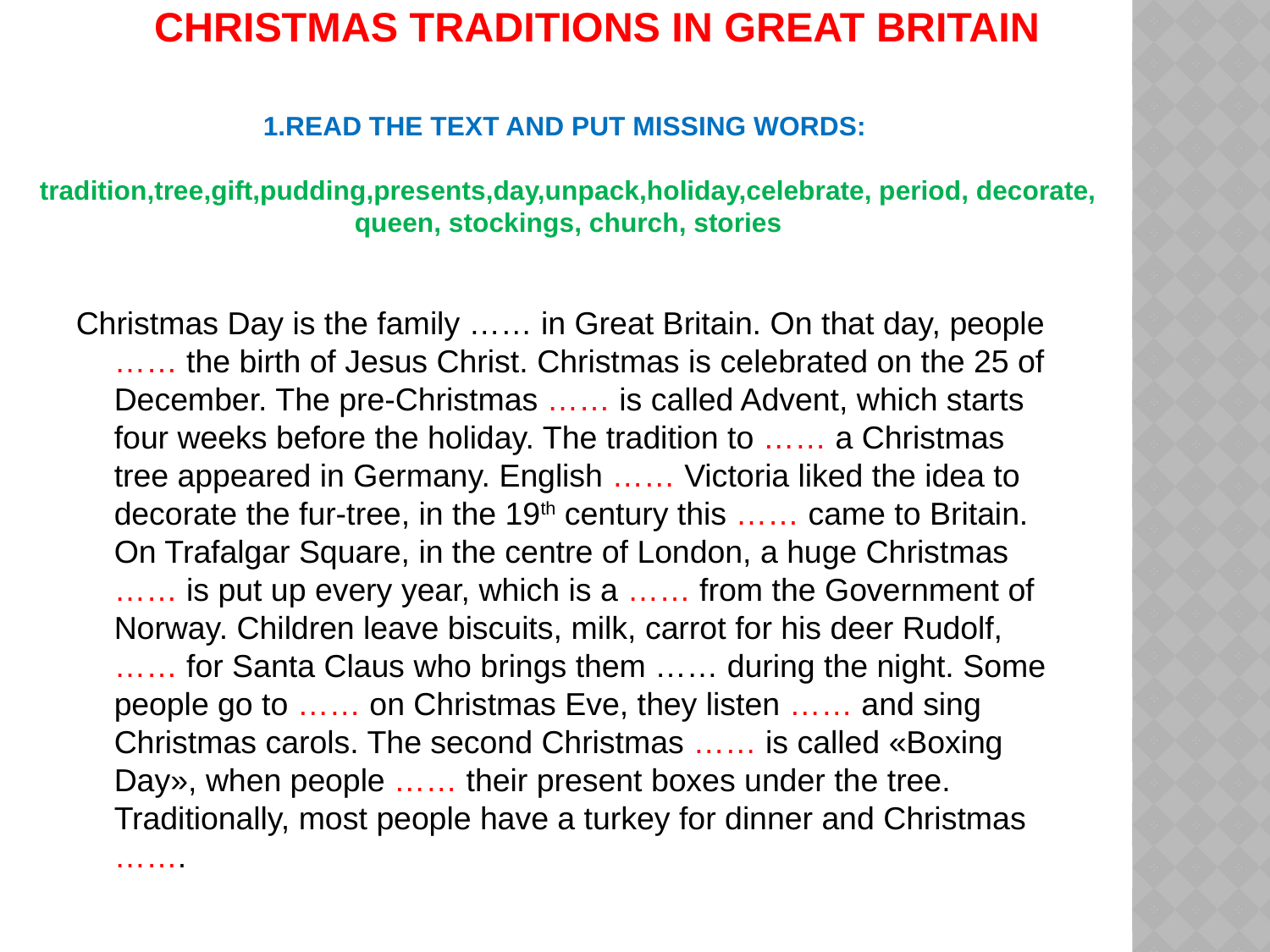

# CHRISTMAS TRADITIONS IN GREAT BRITAIN
1.READ THE TEXT AND PUT MISSING WORDS:

tradition,tree,gift,pudding,presents,day,unpack,holiday,celebrate, period, decorate, queen, stockings, church, stories
Christmas Day is the family …… in Great Britain. On that day, people …… the birth of Jesus Christ. Christmas is celebrated on the 25 of December. The pre-Christmas …… is called Advent, which starts four weeks before the holiday. The tradition to …… a Christmas tree appeared in Germany. English …… Victoria liked the idea to decorate the fur-tree, in the 19th century this …… came to Britain. On Trafalgar Square, in the centre of London, a huge Christmas …… is put up every year, which is a …… from the Government of Norway. Children leave biscuits, milk, carrot for his deer Rudolf, …… for Santa Claus who brings them …… during the night. Some people go to …… on Christmas Eve, they listen …… and sing Christmas carols. The second Christmas …… is called «Boxing Day», when people …… their present boxes under the tree. Traditionally, most people have a turkey for dinner and Christmas …….